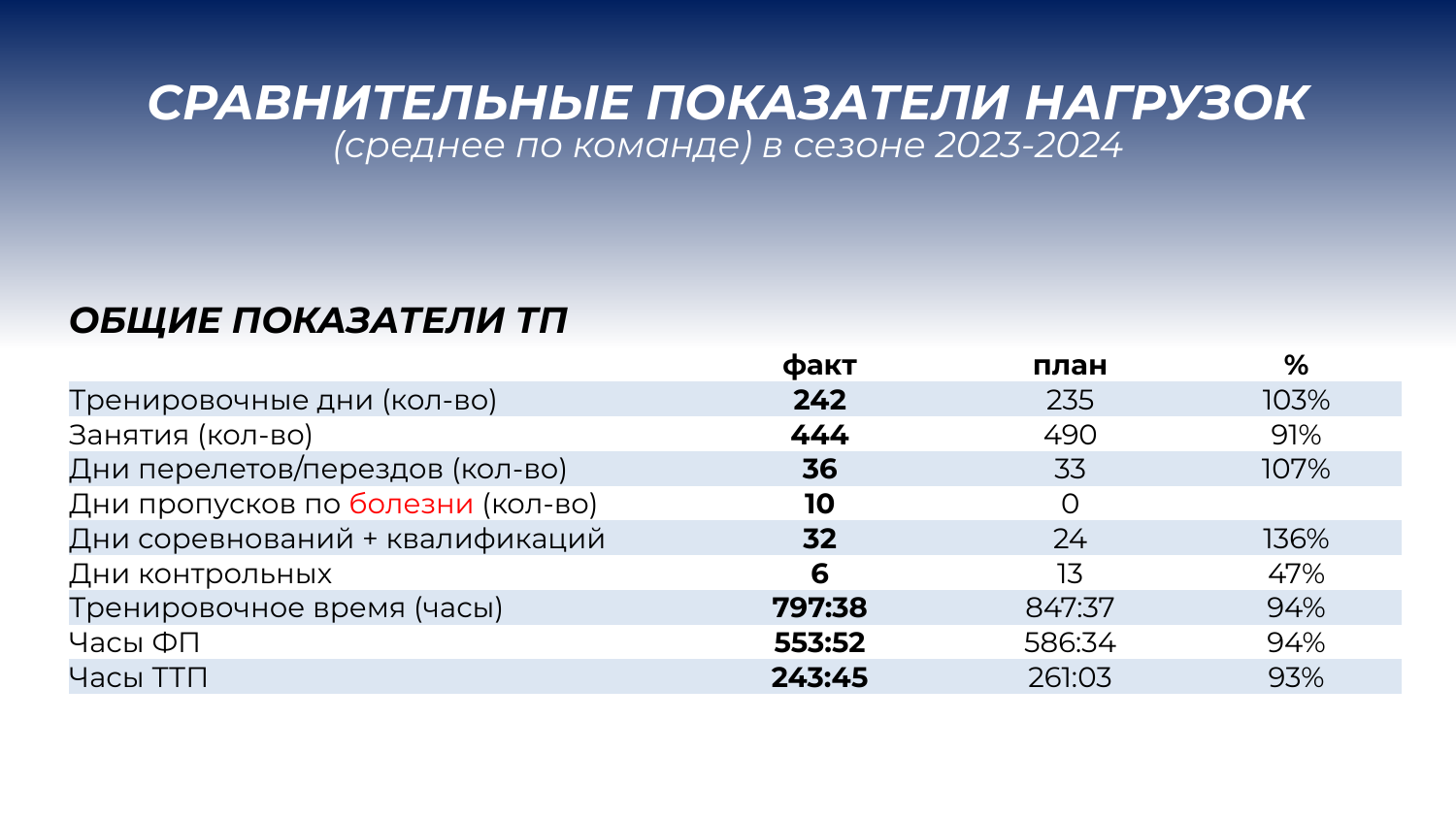

СРАВНИТЕЛЬНЫЕ ПОКАЗАТЕЛИ НАГРУЗОК
(среднее по команде) в сезоне 2023-2024
ОБЩИЕ ПОКАЗАТЕЛИ ТП
|  | факт | план | % |
| --- | --- | --- | --- |
| Тренировочные дни (кол-во) | 242 | 235 | 103% |
| Занятия (кол-во) | 444 | 490 | 91% |
| Дни перелетов/перездов (кол-во) | 36 | 33 | 107% |
| Дни пропусков по болезни (кол-во) | 10 | 0 |  |
| Дни соревнований + квалификаций | 32 | 24 | 136% |
| Дни контрольных | 6 | 13 | 47% |
| Тренировочное время (часы) | 797:38 | 847:37 | 94% |
| Часы ФП | 553:52 | 586:34 | 94% |
| Часы ТТП | 243:45 | 261:03 | 93% |